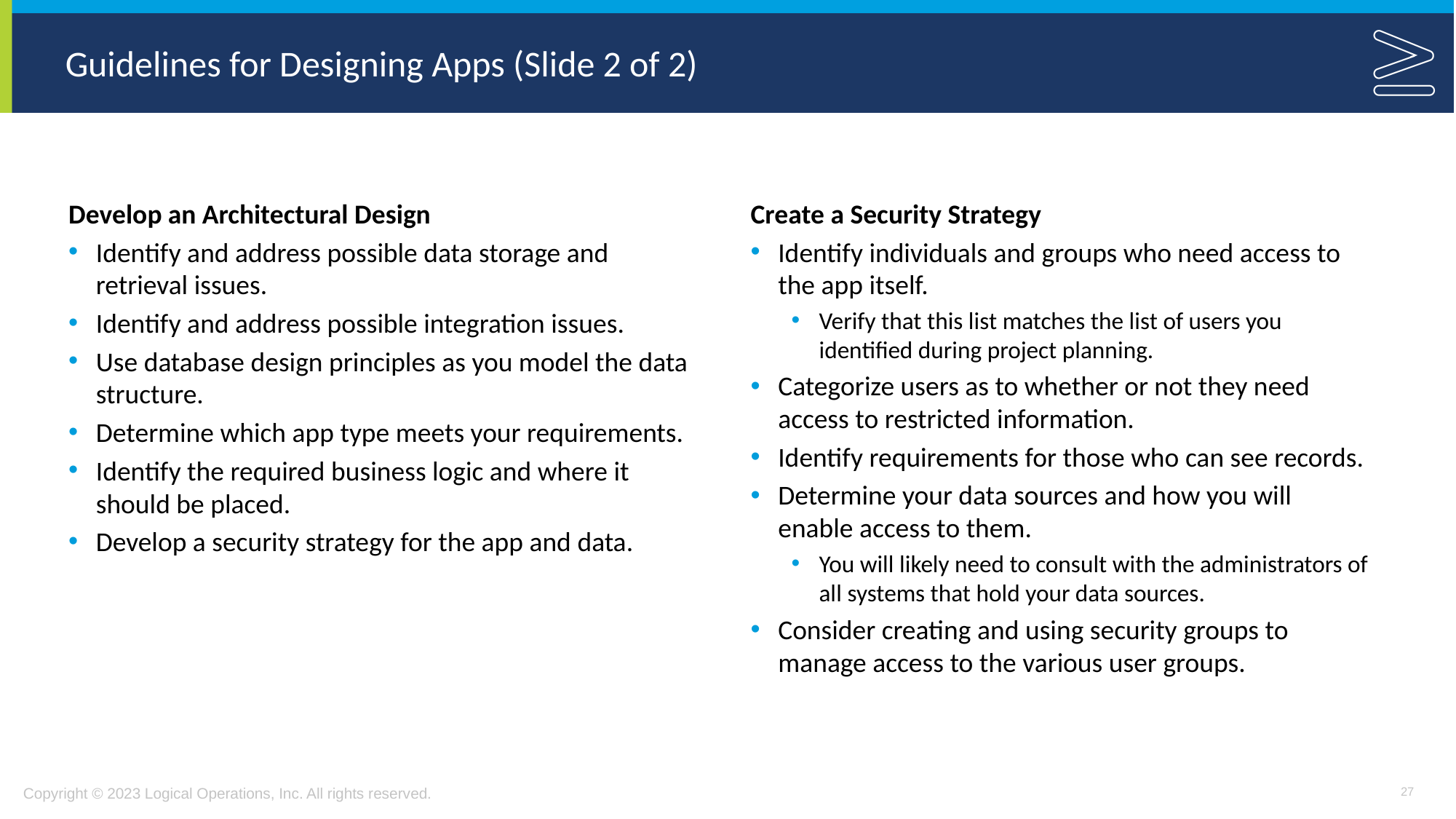

# Guidelines for Designing Apps (Slide 2 of 2)
Develop an Architectural Design
Identify and address possible data storage and retrieval issues.
Identify and address possible integration issues.
Use database design principles as you model the data structure.
Determine which app type meets your requirements.
Identify the required business logic and where it should be placed.
Develop a security strategy for the app and data.
Create a Security Strategy
Identify individuals and groups who need access to the app itself.
Verify that this list matches the list of users you identified during project planning.
Categorize users as to whether or not they need access to restricted information.
Identify requirements for those who can see records.
Determine your data sources and how you will enable access to them.
You will likely need to consult with the administrators of all systems that hold your data sources.
Consider creating and using security groups to manage access to the various user groups.
27